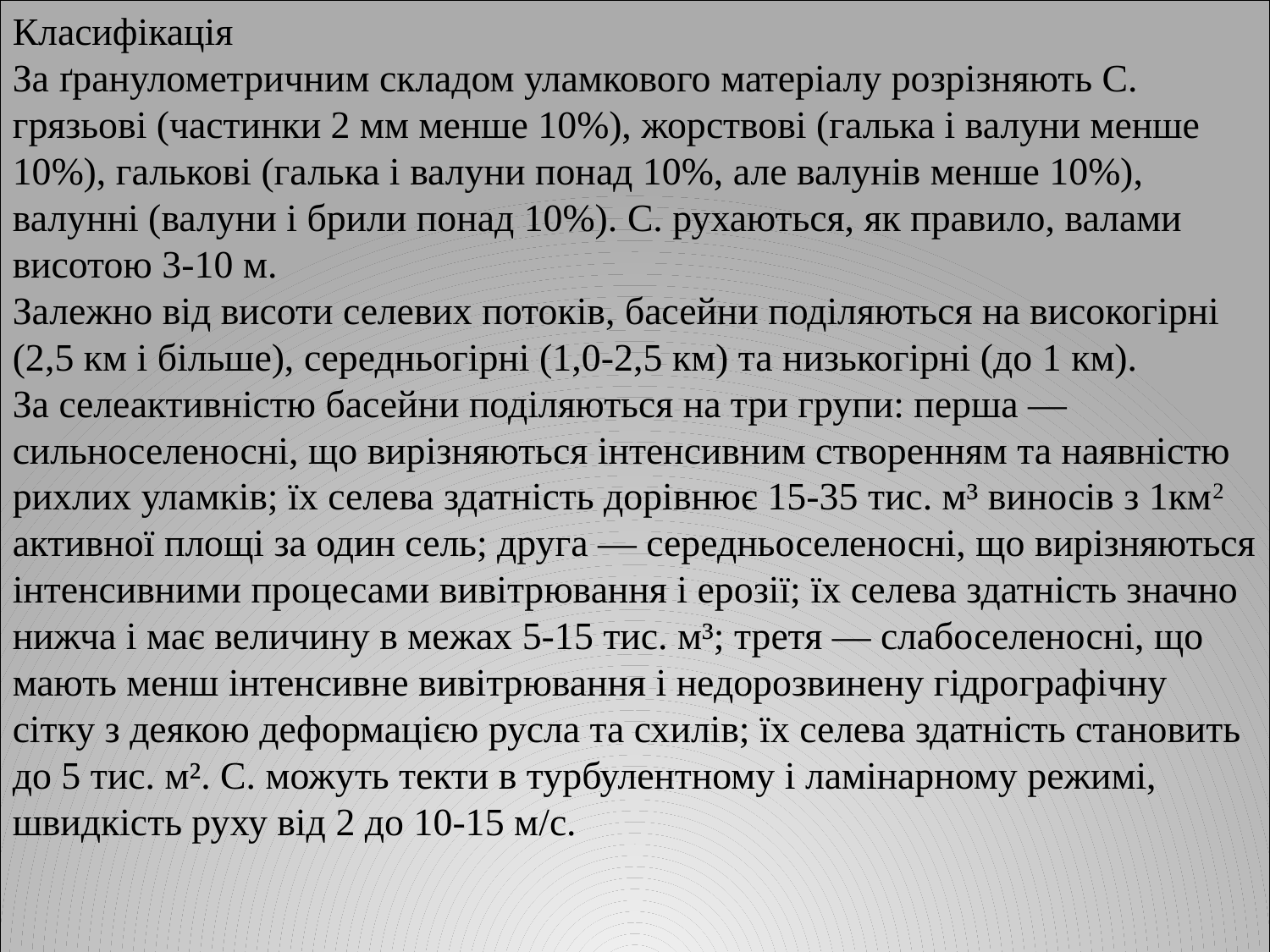

Класифікація
За ґранулометричним складом уламкового матеріалу розрізняють С. грязьові (частинки 2 мм менше 10%), жорствові (галька і валуни менше 10%), галькові (галька і валуни понад 10%, але валунів менше 10%), валунні (валуни і брили понад 10%). С. рухаються, як правило, валами висотою 3-10 м.
Залежно від висоти селевих потоків, басейни поділяються на високогірні (2,5 км і більше), середньогірні (1,0-2,5 км) та низькогірні (до 1 км).
За селеактивністю басейни поділяються на три групи: перша — сильноселеносні, що вирізняються інтенсивним створенням та наявністю рихлих уламків; їх селева здатність дорівнює 15-35 тис. м³ виносів з 1км2 активної площі за один сель; друга — середньоселеносні, що вирізняються інтенсивними процесами вивітрювання і ерозії; їх селева здатність значно нижча і має величину в межах 5-15 тис. м³; третя — слабоселеносні, що мають менш інтенсивне вивітрювання і недорозвинену гідрографічну сітку з деякою деформацією русла та схилів; їх селева здатність становить до 5 тис. м². С. можуть текти в турбулентному і ламінарному режимі, швидкість руху від 2 до 10-15 м/с.